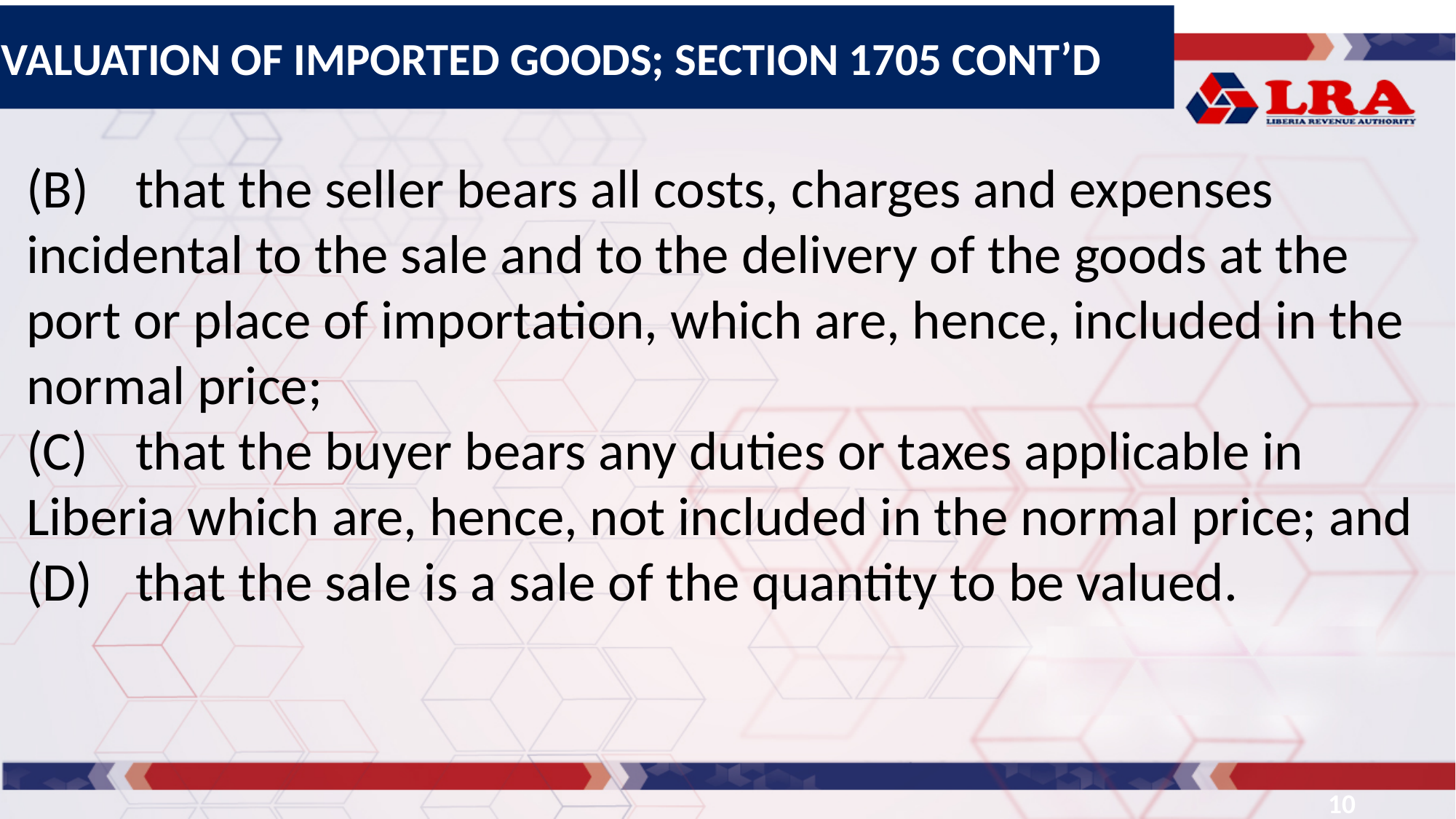

VALUATION OF IMPORTED GOODS; SECTION 1705 CONT’D
(B)	that the seller bears all costs, charges and expenses incidental to the sale and to the delivery of the goods at the port or place of importation, which are, hence, included in the normal price;
(C)	that the buyer bears any duties or taxes applicable in Liberia which are, hence, not included in the normal price; and
(D)	that the sale is a sale of the quantity to be valued.

10